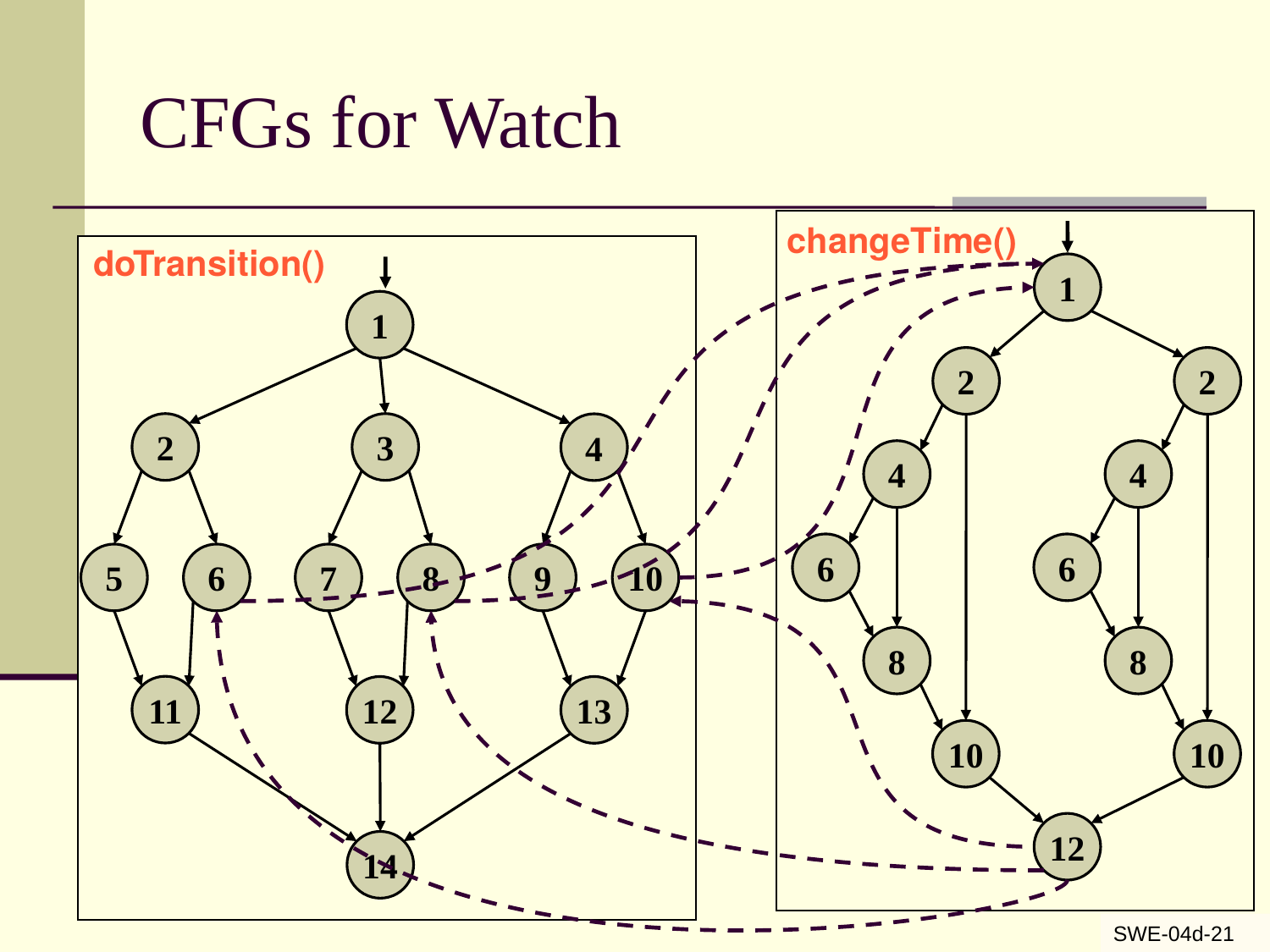

# CFGs for Watch

changeTime()

1
2
2
4
4
6
6
8
8
10
10
12
doTransition()

1
2
3
4
5
6
7
8
9
10
11
12
13
14